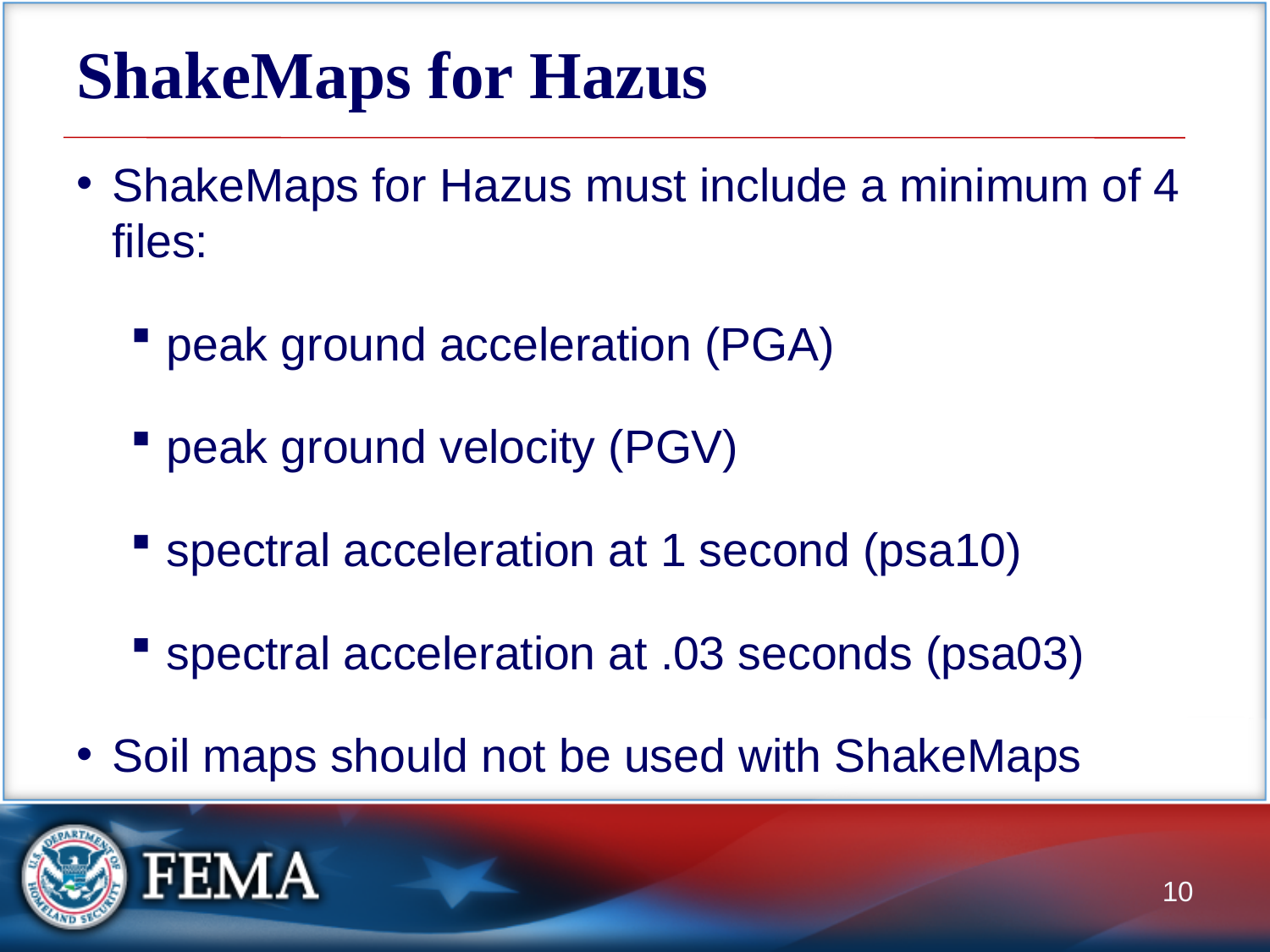

# ShakeMaps for Hazus
ShakeMaps for Hazus must include a minimum of 4 files:
peak ground acceleration (PGA)
peak ground velocity (PGV)
spectral acceleration at 1 second (psa10)
spectral acceleration at .03 seconds (psa03)
Soil maps should not be used with ShakeMaps
10